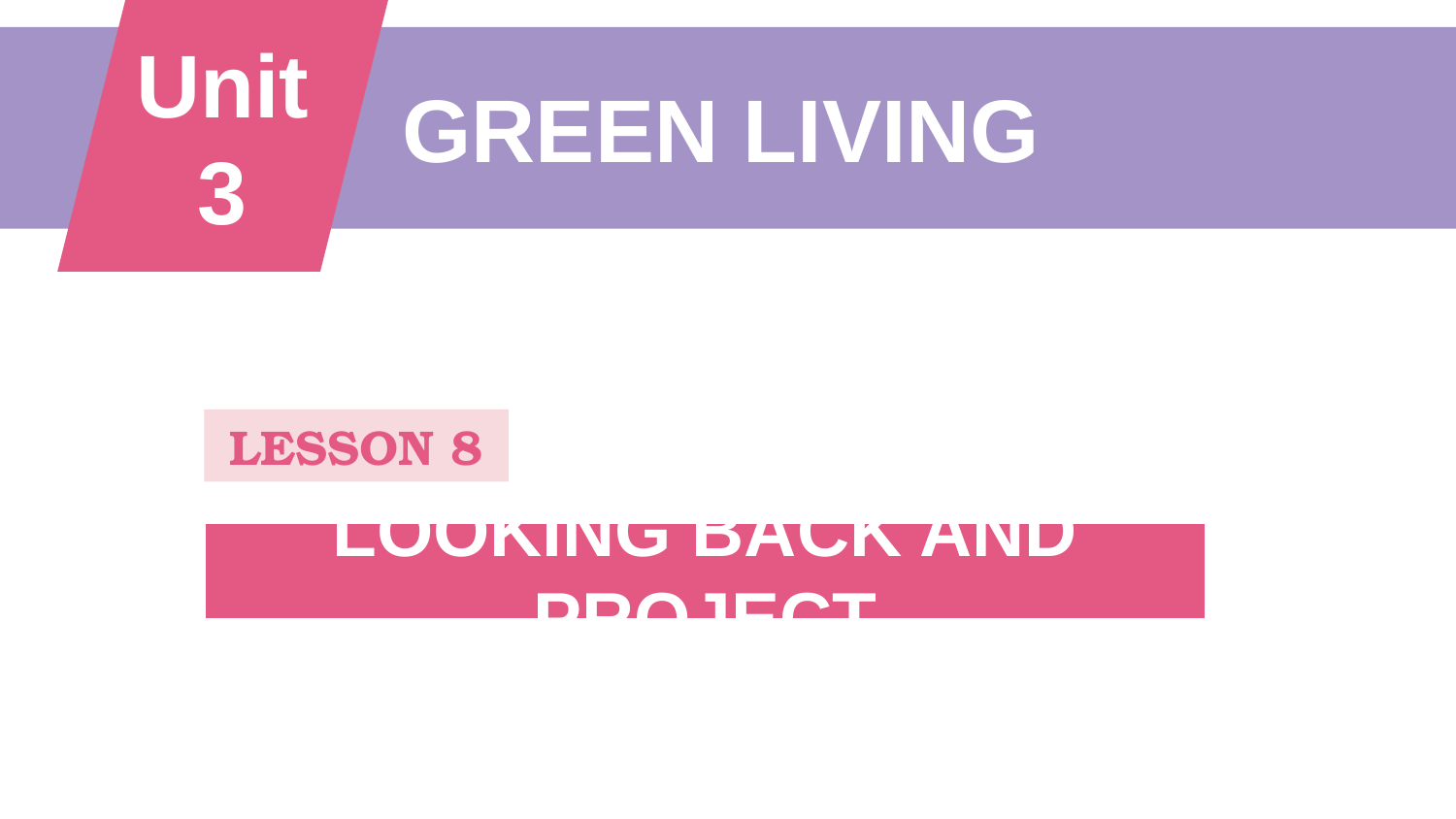

Unit 3

GREEN LIVING
LESSON 8
LOOKING BACK AND PROJECT